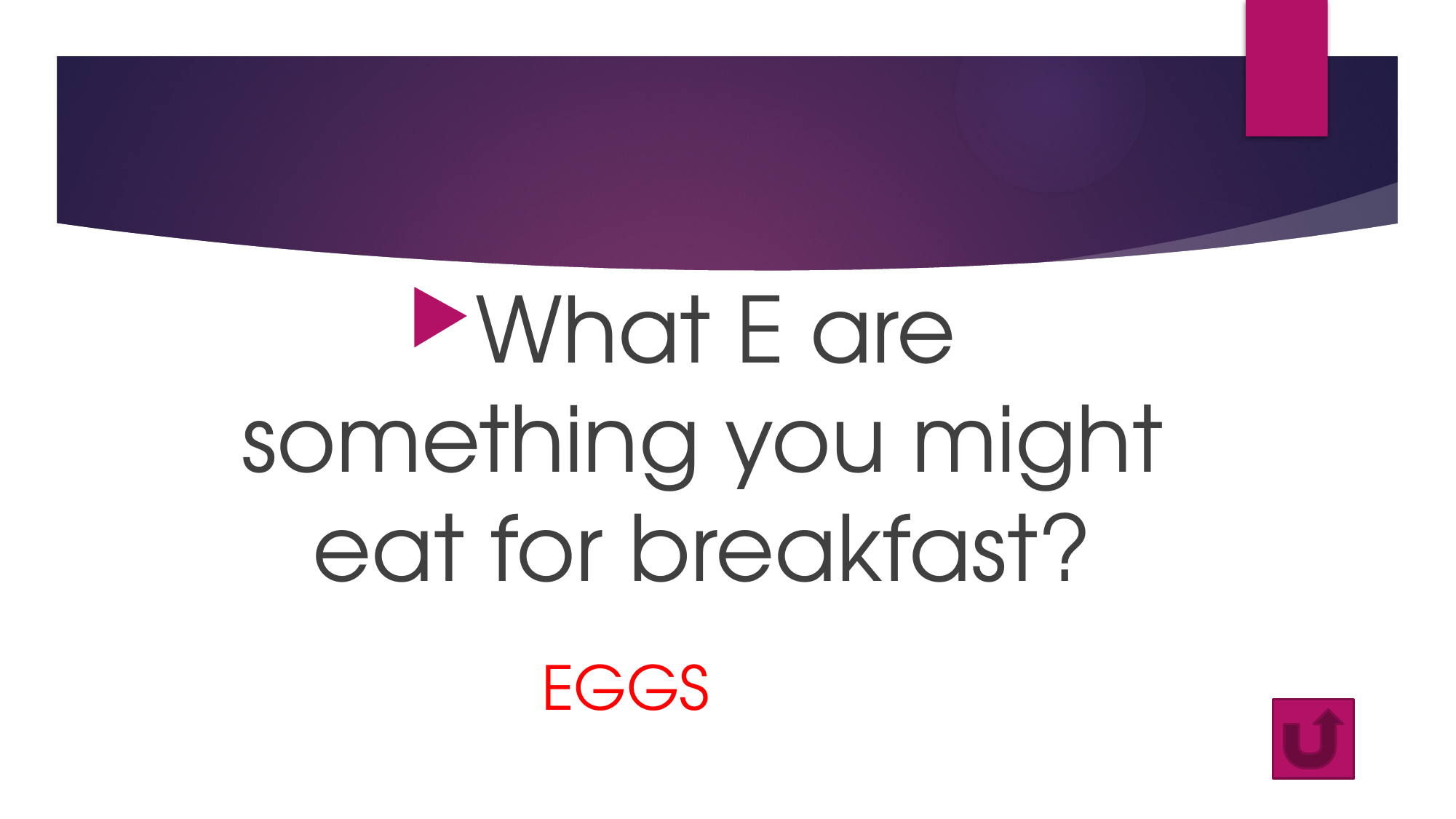

What E are something you might eat for breakfast?

EGGS